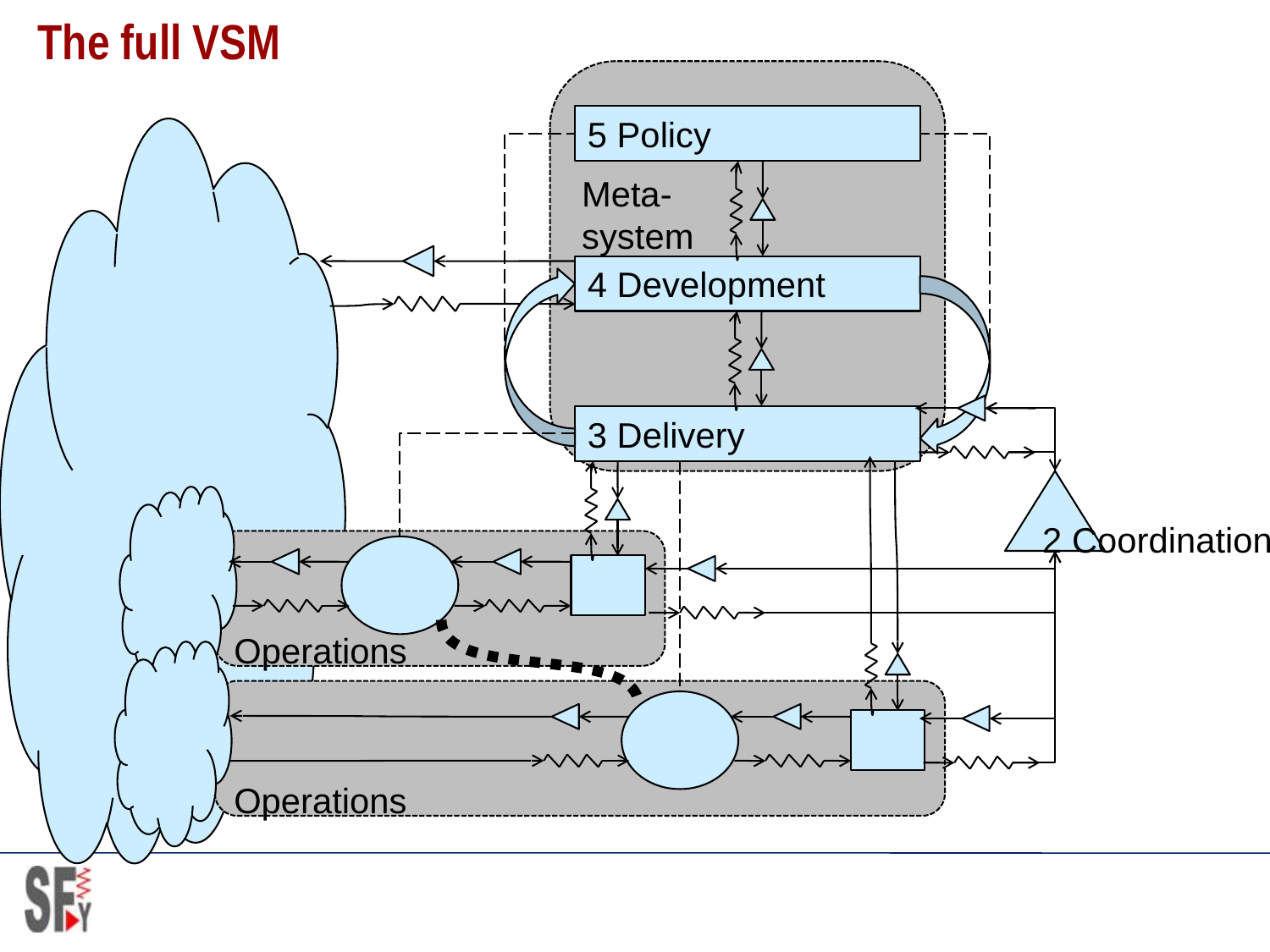

# The full VSM

Meta-
system
5 Policy

4 Development

3 Delivery

2 Coordination

Operations

Operations